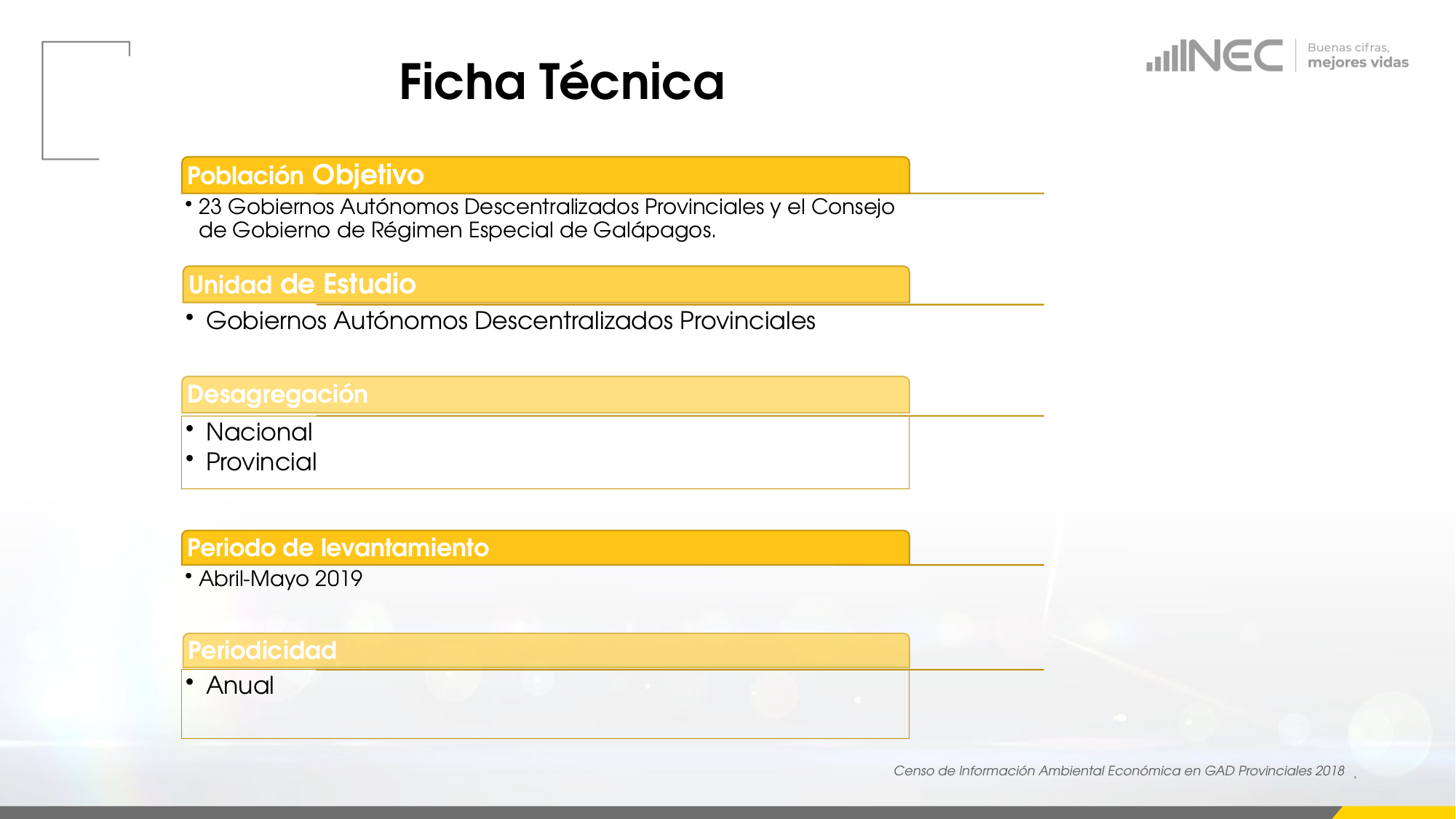

# Ficha Técnica

Población Objetivo
23 Gobiernos Autónomos Descentralizados Provinciales y el Consejo de Gobierno de Régimen Especial de Galápagos.

Unidad de Estudio
Gobiernos Autónomos Descentralizados Provinciales

Desagregación
Nacional
Provincial

Periodo de levantamiento
Abril-Mayo 2019

Periodicidad
Anual

Censo de Información Ambiental Económica en GAD Provinciales 2018